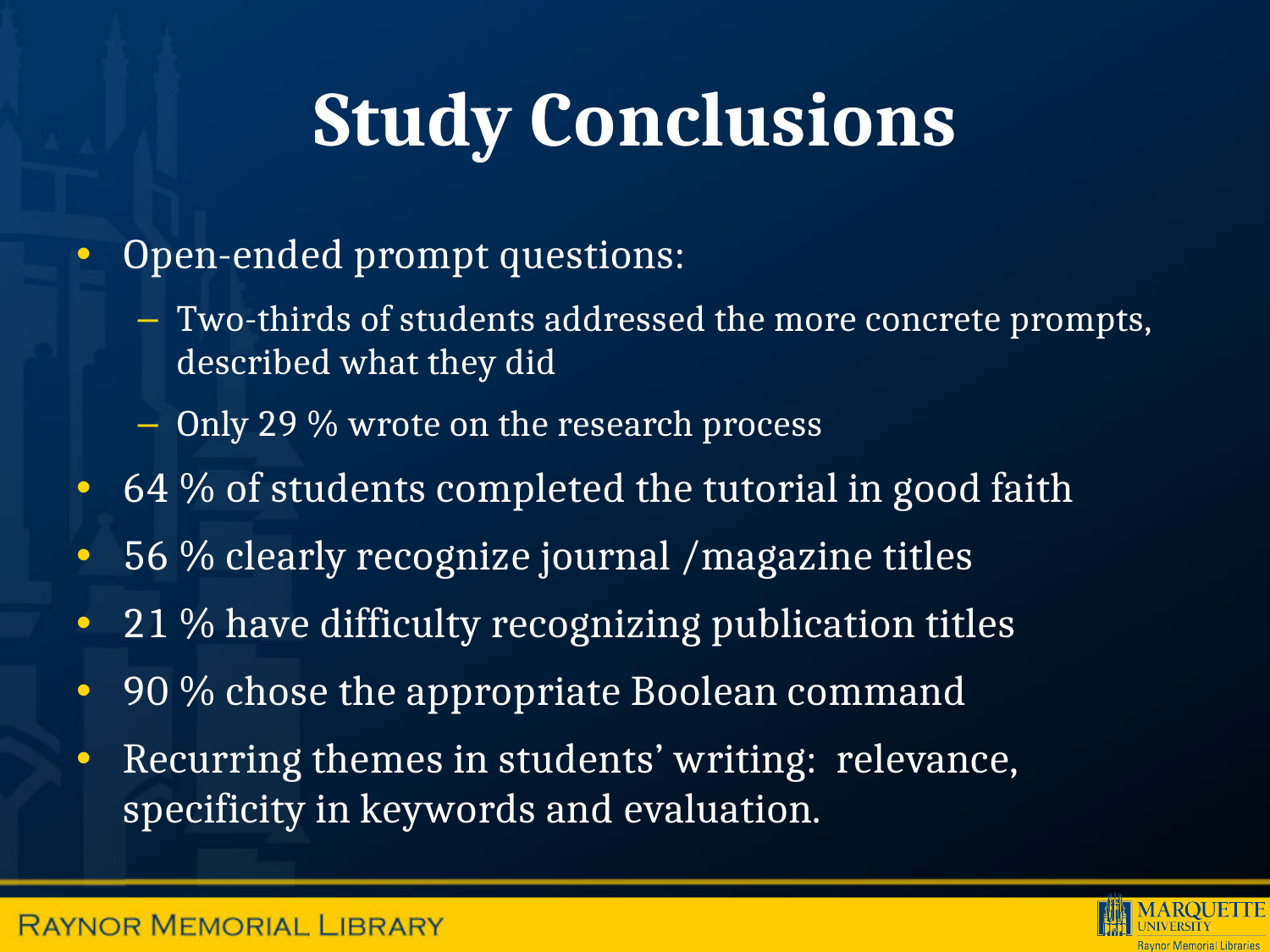

# Study Conclusions
Open-ended prompt questions:
Two-thirds of students addressed the more concrete prompts, described what they did
Only 29 % wrote on the research process
64 % of students completed the tutorial in good faith
56 % clearly recognize journal /magazine titles
21 % have difficulty recognizing publication titles
90 % chose the appropriate Boolean command
Recurring themes in students’ writing:  relevance, specificity in keywords and evaluation.